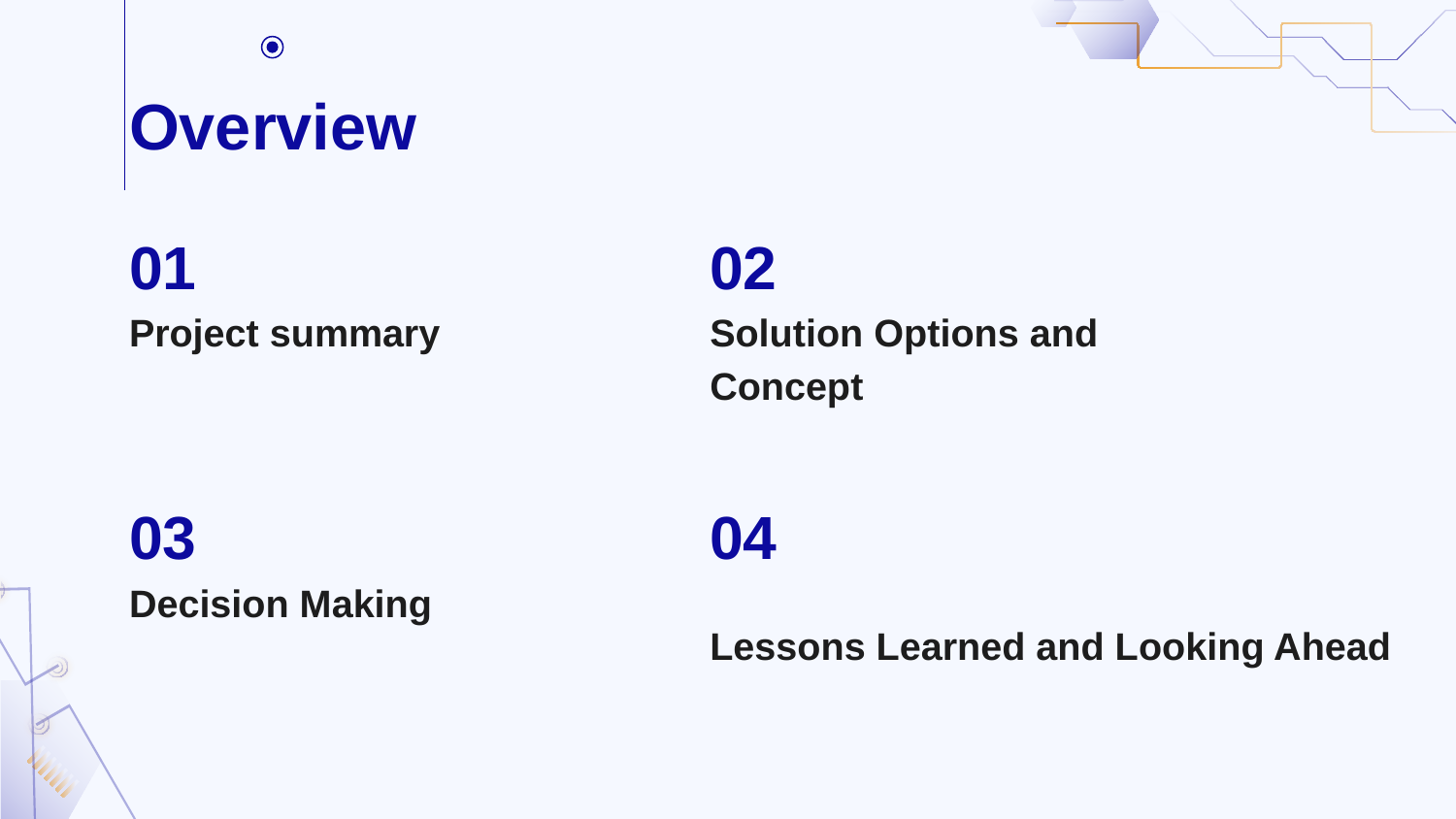

# Overview
01
02
Project summary
Solution Options and Concept
03
04
Decision Making
Lessons Learned and Looking Ahead